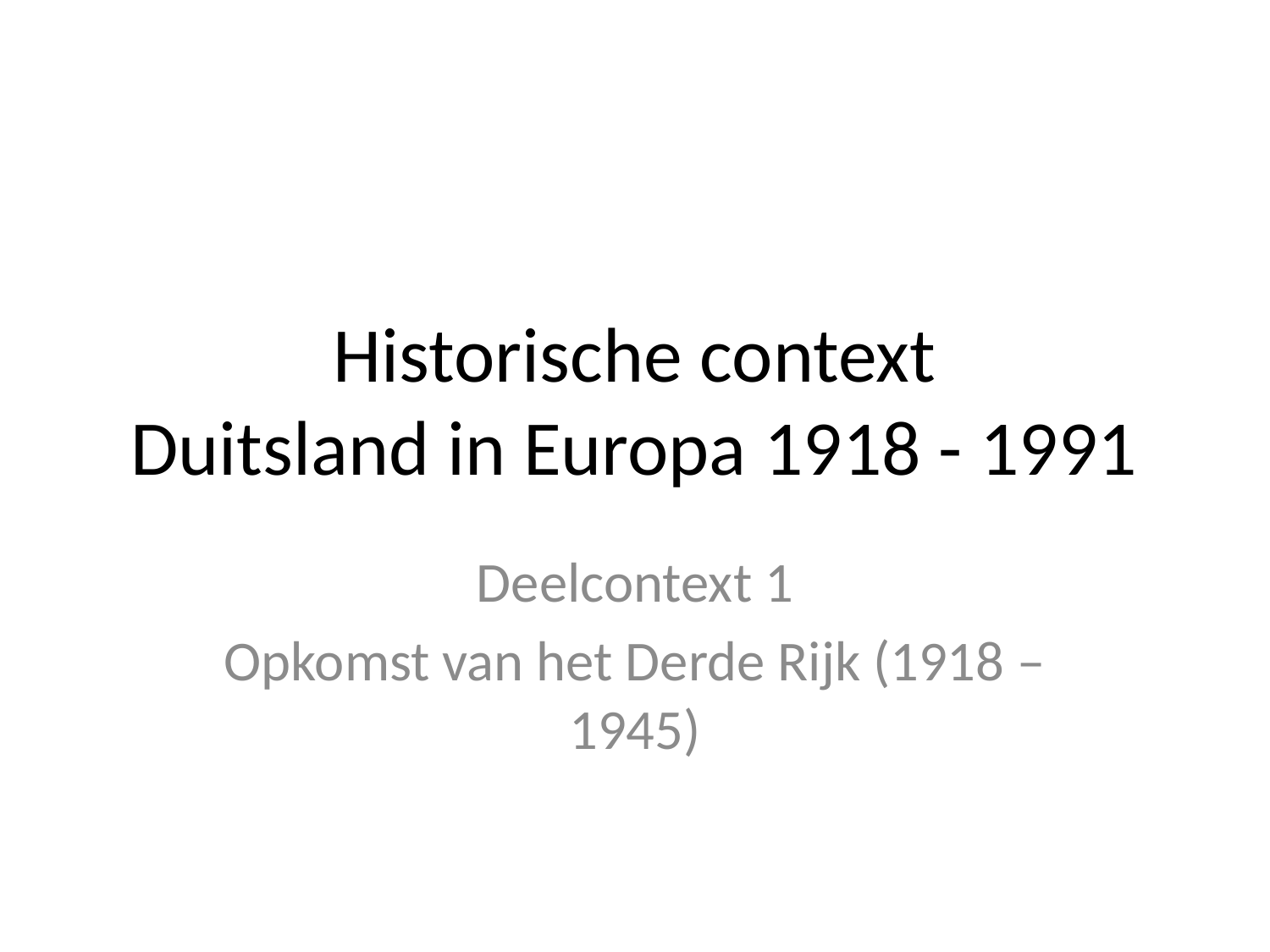

# Historische context Duitsland in Europa 1918 - 1991
Deelcontext 1
Opkomst van het Derde Rijk (1918 – 1945)